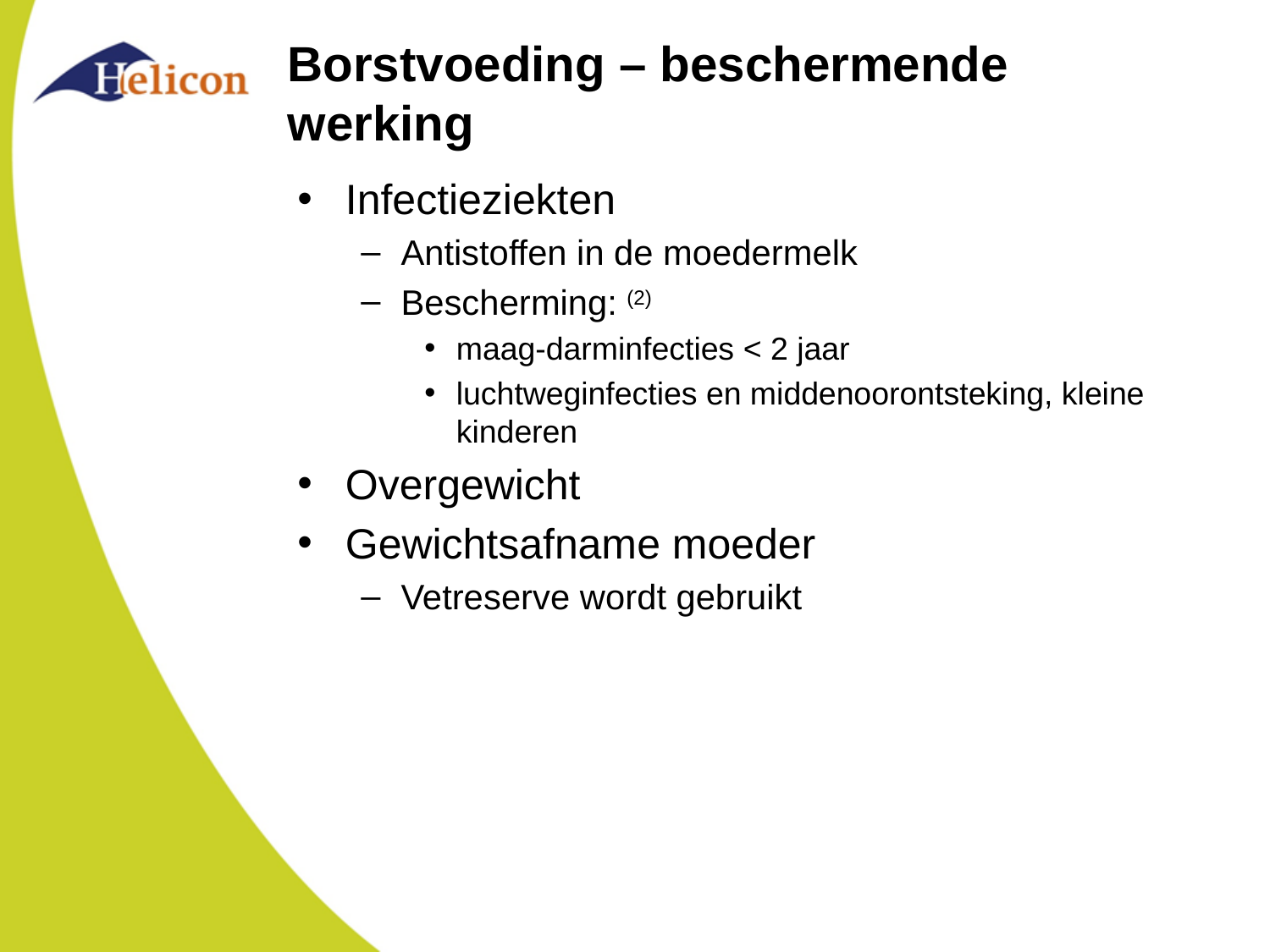

# Borstvoeding – beschermende werking
Infectieziekten
Antistoffen in de moedermelk
Bescherming: (2)
maag-darminfecties < 2 jaar
luchtweginfecties en middenoorontsteking, kleine kinderen
Overgewicht
Gewichtsafname moeder
Vetreserve wordt gebruikt